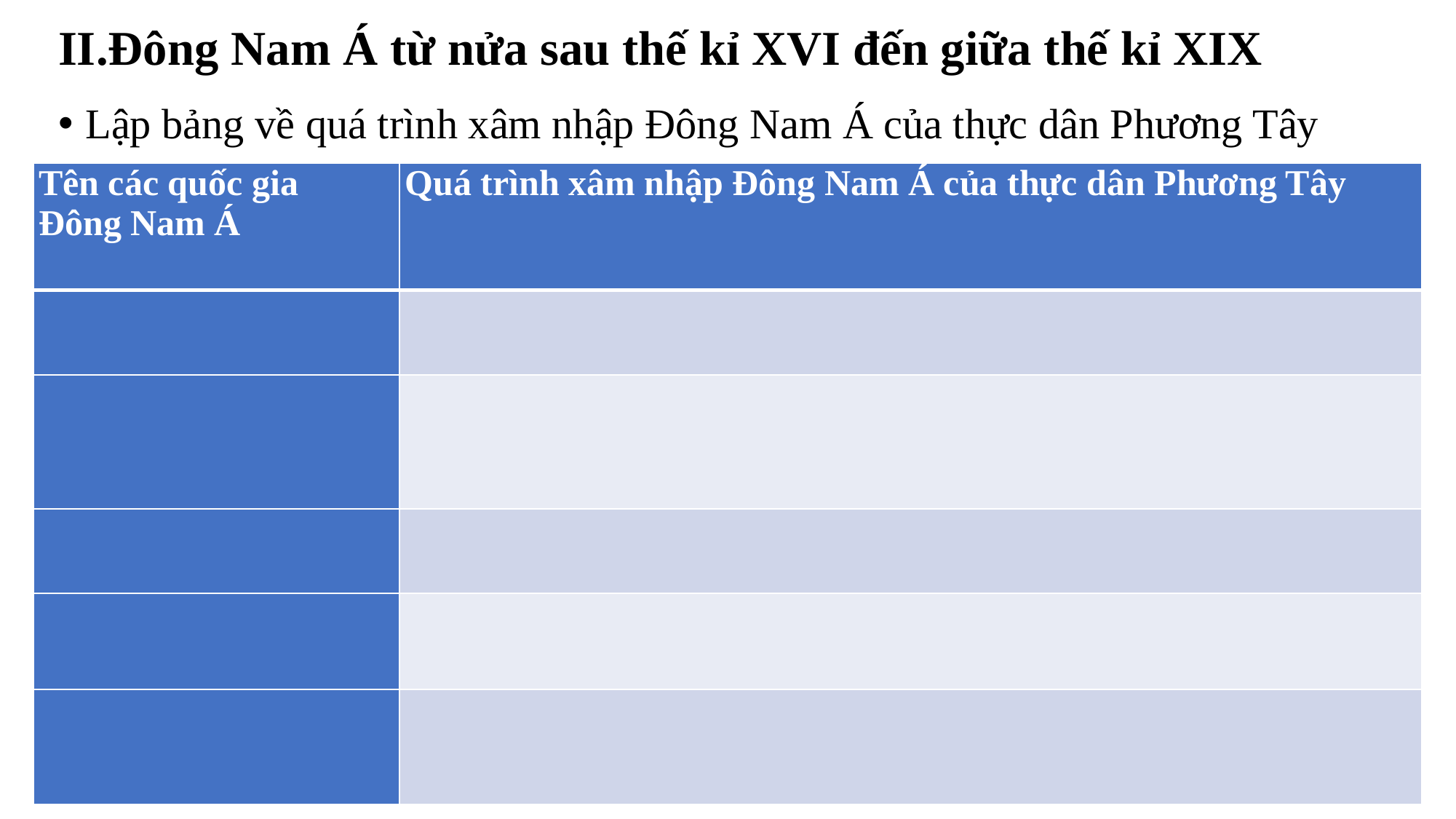

# II.Đông Nam Á từ nửa sau thế kỉ XVI đến giữa thế kỉ XIX
Lập bảng về quá trình xâm nhập Đông Nam Á của thực dân Phương Tây
| Tên các quốc gia Đông Nam Á | Quá trình xâm nhập Đông Nam Á của thực dân Phương Tây |
| --- | --- |
|  |  |
|  |  |
|  |  |
|  |  |
|  |  |